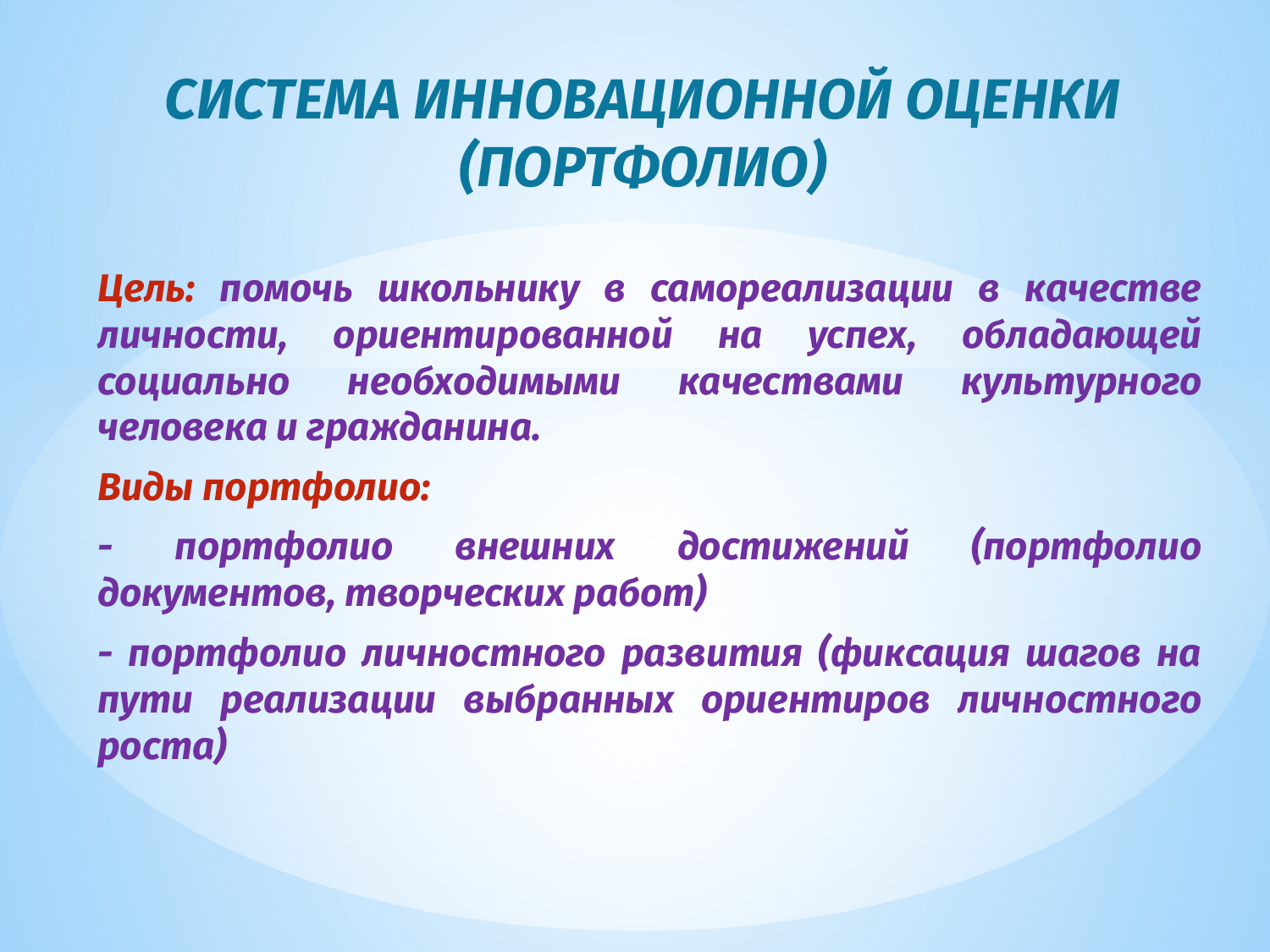

# СИСТЕМА ИННОВАЦИОННОЙ ОЦЕНКИ (ПОРТФОЛИО)
Цель: помочь школьнику в самореализации в качестве личности, ориентированной на успех, обладающей социально необходимыми качествами культурного человека и гражданина.
Виды портфолио:
- портфолио внешних достижений (портфолио документов, творческих работ)
- портфолио личностного развития (фиксация шагов на пути реализации выбранных ориентиров личностного роста)